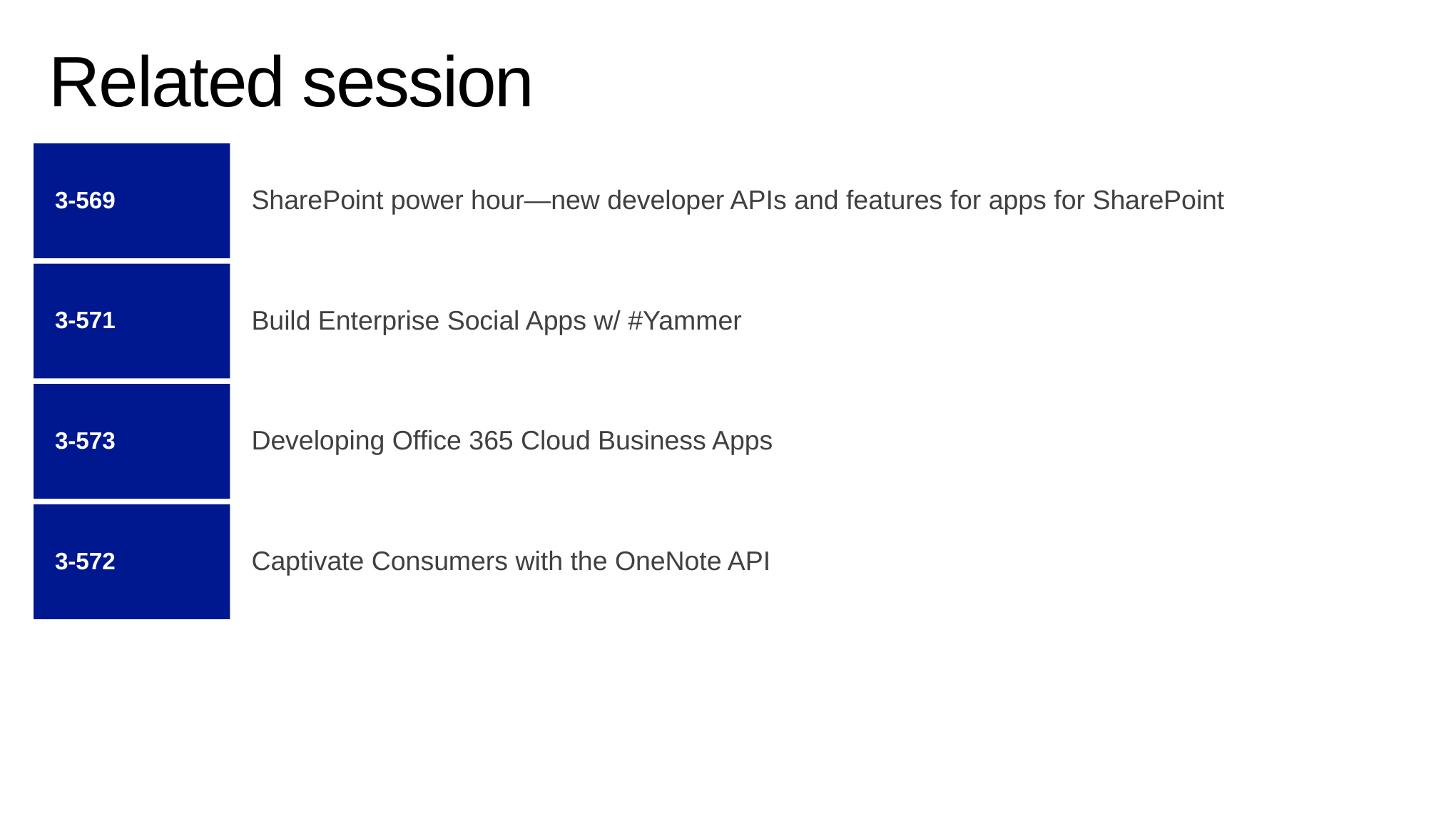

# Related session

3-569
SharePoint power hour—new developer APIs and features for apps for SharePoint
3-571
Build Enterprise Social Apps w/ #Yammer
Developing Office 365 Cloud Business Apps
3-573
Captivate Consumers with the OneNote API
3-572